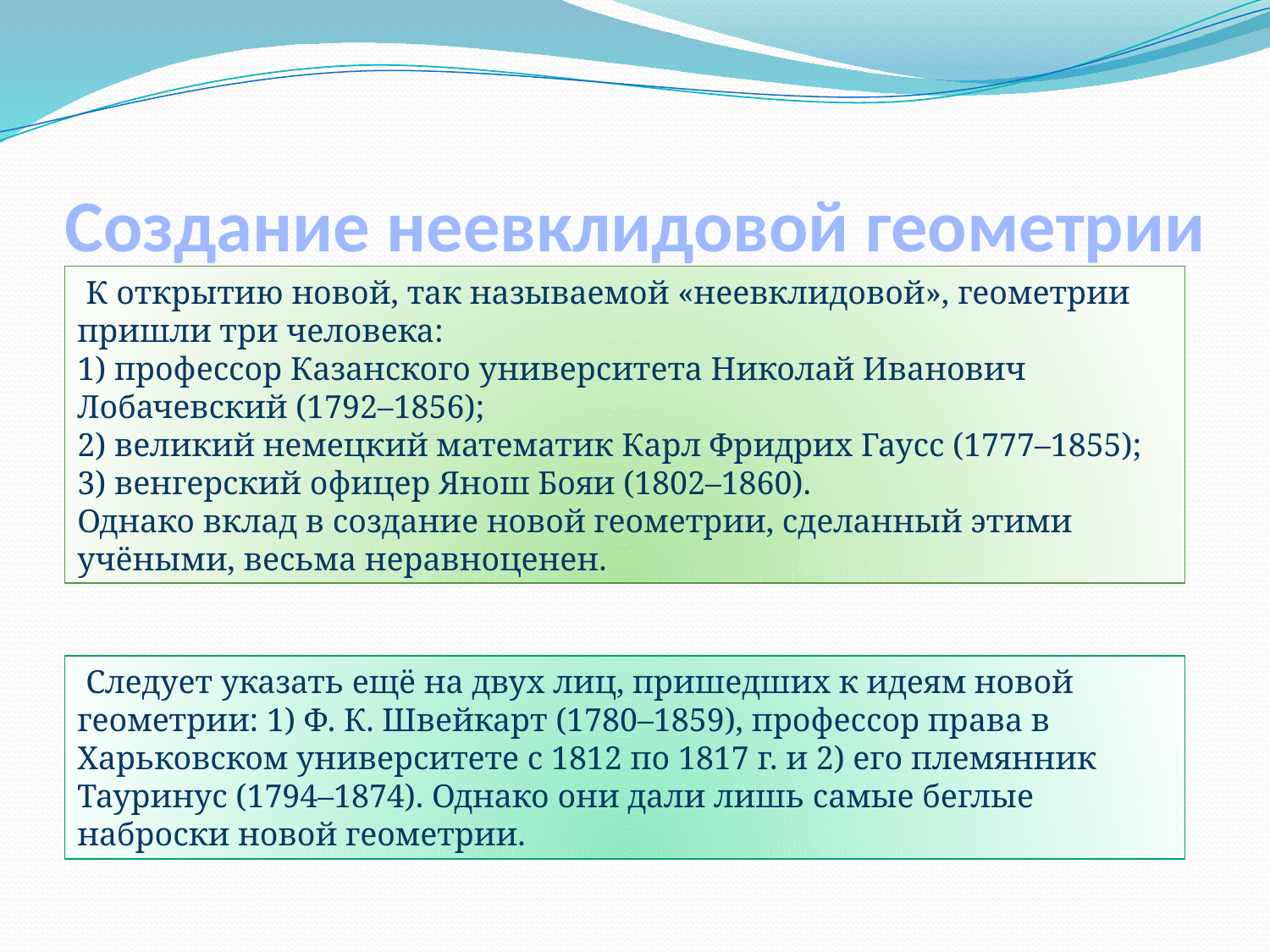

# Создание неевклидовой геометрии
 К открытию новой, так называемой «неевклидовой», геометрии пришли три человека:
1) профессор Казанского университета Николай Иванович Лобачевский (1792–1856);
2) великий немецкий математик Карл Фридрих Гаусс (1777–1855);
3) венгерский офицер Янош Бояи (1802–1860).
Однако вклад в создание новой геометрии, сделанный этими учёными, весьма неравноценен.
 Следует указать ещё на двух лиц, пришедших к идеям новой геометрии: 1) Ф. К. Швейкарт (1780–1859), профессор права в Харьковском университете с 1812 по 1817 г. и 2) его племянник Тауринус (1794–1874). Однако они дали лишь самые беглые наброски новой геометрии.